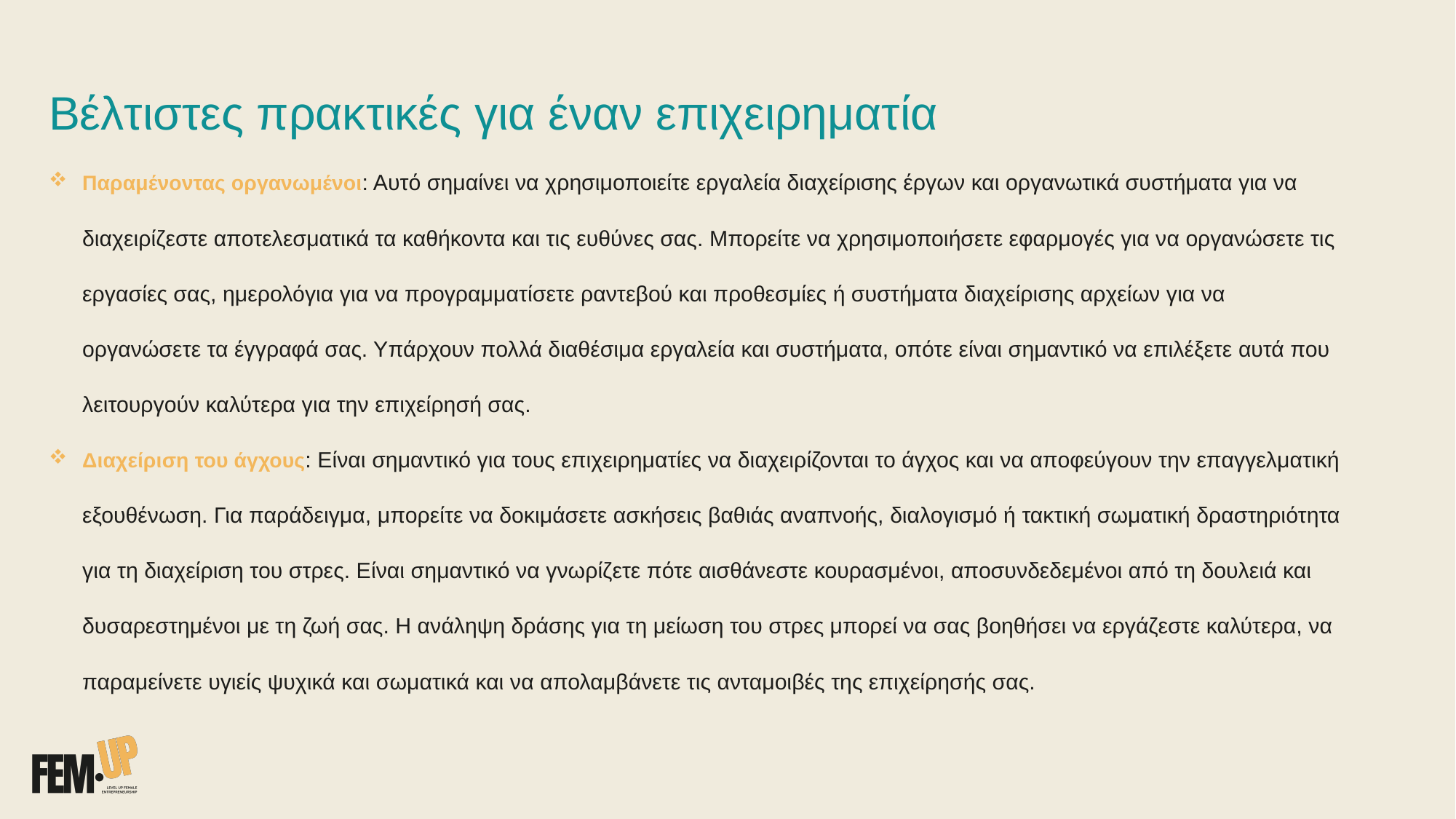

Βέλτιστες πρακτικές για έναν επιχειρηματία
Παραμένοντας οργανωμένοι: Αυτό σημαίνει να χρησιμοποιείτε εργαλεία διαχείρισης έργων και οργανωτικά συστήματα για να διαχειρίζεστε αποτελεσματικά τα καθήκοντα και τις ευθύνες σας. Μπορείτε να χρησιμοποιήσετε εφαρμογές για να οργανώσετε τις εργασίες σας, ημερολόγια για να προγραμματίσετε ραντεβού και προθεσμίες ή συστήματα διαχείρισης αρχείων για να οργανώσετε τα έγγραφά σας. Υπάρχουν πολλά διαθέσιμα εργαλεία και συστήματα, οπότε είναι σημαντικό να επιλέξετε αυτά που λειτουργούν καλύτερα για την επιχείρησή σας.
Διαχείριση του άγχους: Είναι σημαντικό για τους επιχειρηματίες να διαχειρίζονται το άγχος και να αποφεύγουν την επαγγελματική εξουθένωση. Για παράδειγμα, μπορείτε να δοκιμάσετε ασκήσεις βαθιάς αναπνοής, διαλογισμό ή τακτική σωματική δραστηριότητα για τη διαχείριση του στρες. Είναι σημαντικό να γνωρίζετε πότε αισθάνεστε κουρασμένοι, αποσυνδεδεμένοι από τη δουλειά και δυσαρεστημένοι με τη ζωή σας. Η ανάληψη δράσης για τη μείωση του στρες μπορεί να σας βοηθήσει να εργάζεστε καλύτερα, να παραμείνετε υγιείς ψυχικά και σωματικά και να απολαμβάνετε τις ανταμοιβές της επιχείρησής σας.